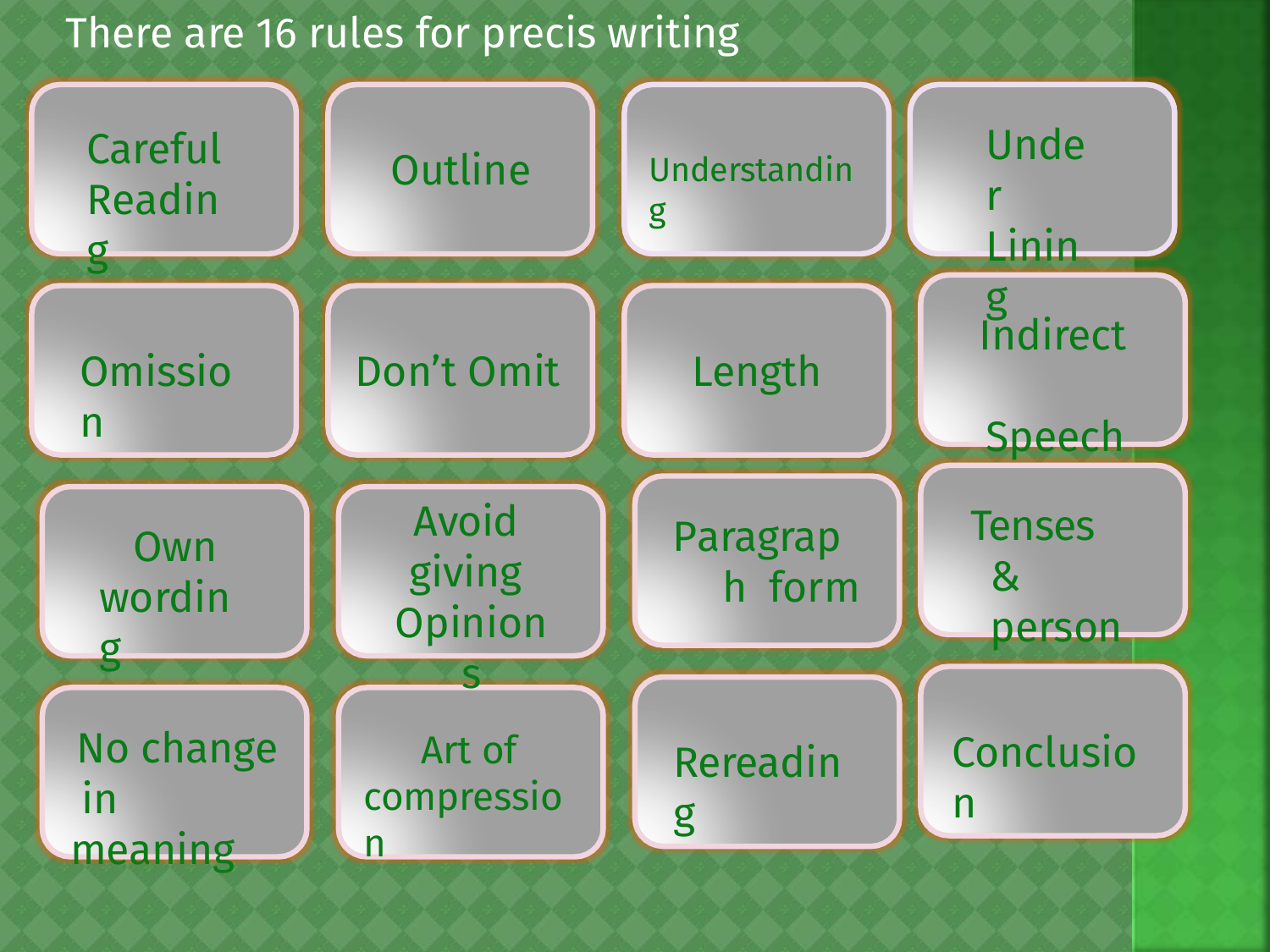

# There are 16 rules for precis writing

Under  Lining
Careful  Reading
Outline
Understanding

Indirect  Speech
Omission
Don’t Omit
Length

Avoid  giving  Opinions
Tenses &  person
Paragraph  form
Own  wording

No change  in meaning
Conclusion
Art of  compression
Rereading